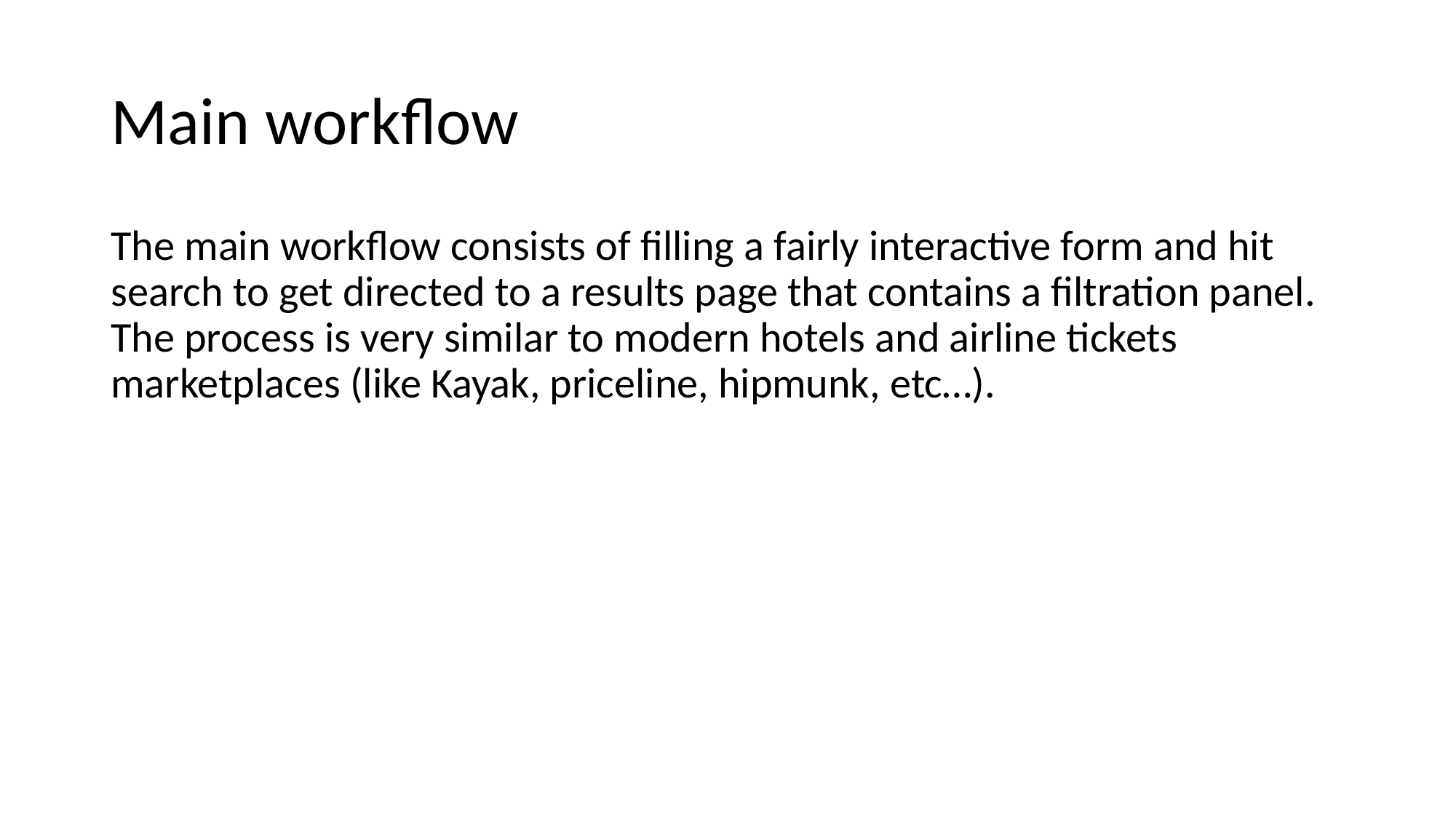

# Main workflow
The main workflow consists of filling a fairly interactive form and hit search to get directed to a results page that contains a filtration panel. The process is very similar to modern hotels and airline tickets marketplaces (like Kayak, priceline, hipmunk, etc…).